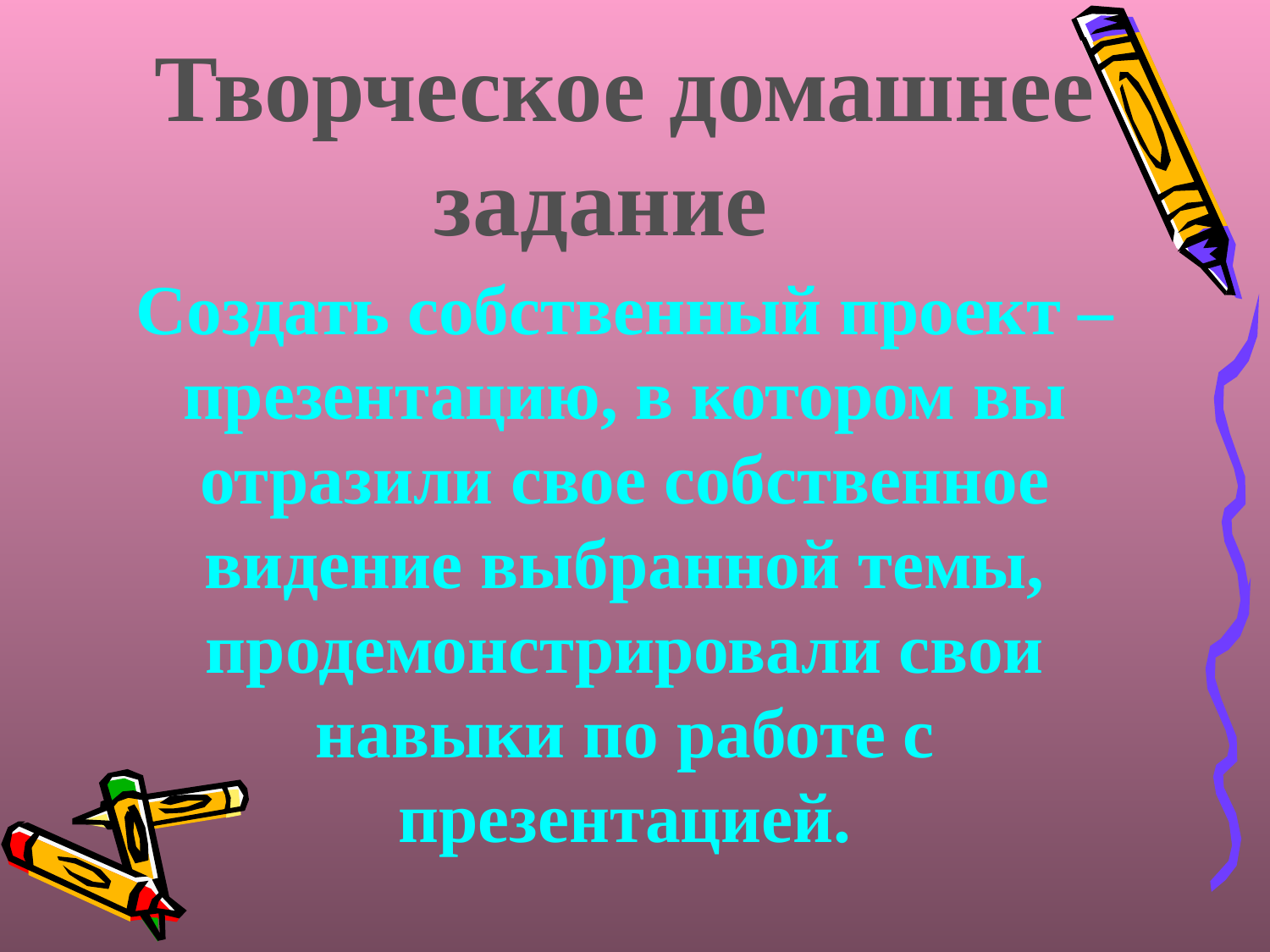

Творческое домашнее задание
Создать собственный проект – презентацию, в котором вы отразили свое собственное видение выбранной темы, продемонстрировали свои навыки по работе с презентацией.